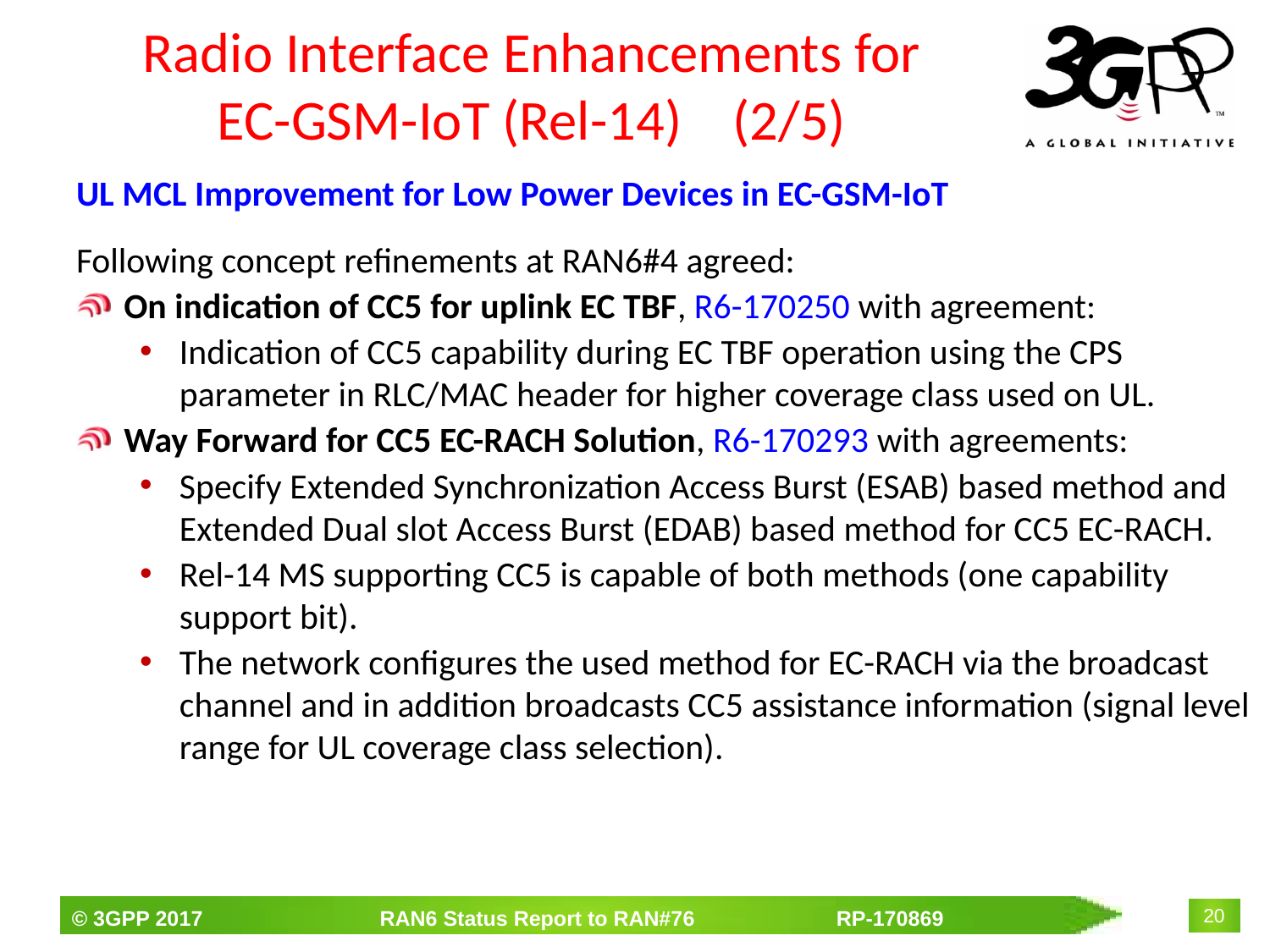

# Radio Interface Enhancements for EC-GSM-IoT (Rel-14)    (2/5)
UL MCL Improvement for Low Power Devices in EC-GSM-IoT

Following concept refinements at RAN6#4 agreed:
On indication of CC5 for uplink EC TBF, R6-170250 with agreement:
Indication of CC5 capability during EC TBF operation using the CPS parameter in RLC/MAC header for higher coverage class used on UL.
Way Forward for CC5 EC-RACH Solution, R6-170293 with agreements:
Specify Extended Synchronization Access Burst (ESAB) based method and Extended Dual slot Access Burst (EDAB) based method for CC5 EC-RACH.
Rel-14 MS supporting CC5 is capable of both methods (one capability support bit).
The network configures the used method for EC-RACH via the broadcast channel and in addition broadcasts CC5 assistance information (signal level range for UL coverage class selection).